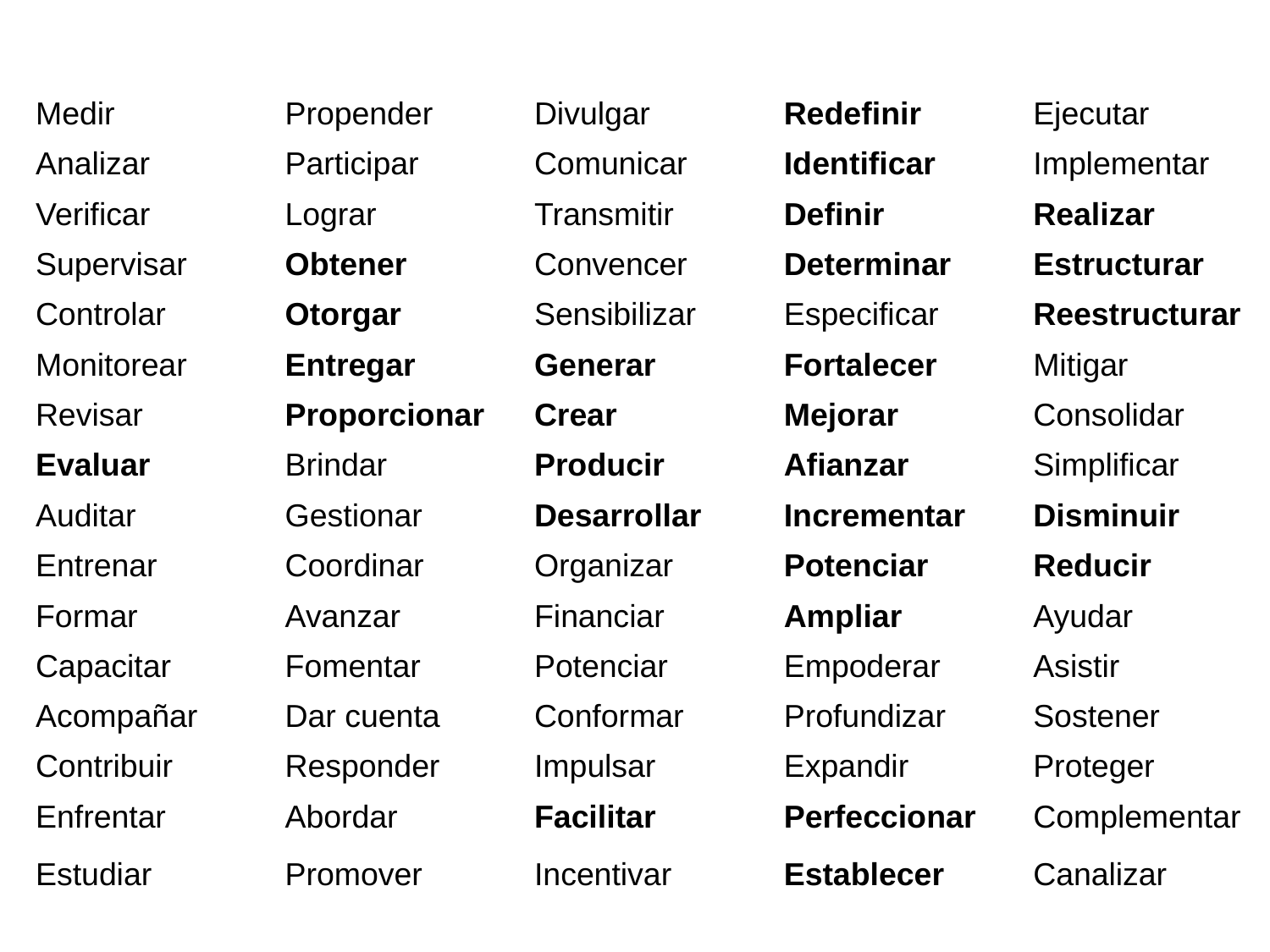

| Cuantificar | Apoyar | Asegurar | Diseñar | Construir |
| --- | --- | --- | --- | --- |
| Medir | Propender | Divulgar | Redefinir | Ejecutar |
| Analizar | Participar | Comunicar | Identificar | Implementar |
| Verificar | Lograr | Transmitir | Definir | Realizar |
| Supervisar | Obtener | Convencer | Determinar | Estructurar |
| Controlar | Otorgar | Sensibilizar | Especificar | Reestructurar |
| Monitorear | Entregar | Generar | Fortalecer | Mitigar |
| Revisar | Proporcionar | Crear | Mejorar | Consolidar |
| Evaluar | Brindar | Producir | Afianzar | Simplificar |
| Auditar | Gestionar | Desarrollar | Incrementar | Disminuir |
| Entrenar | Coordinar | Organizar | Potenciar | Reducir |
| Formar | Avanzar | Financiar | Ampliar | Ayudar |
| Capacitar | Fomentar | Potenciar | Empoderar | Asistir |
| Acompañar | Dar cuenta | Conformar | Profundizar | Sostener |
| Contribuir | Responder | Impulsar | Expandir | Proteger |
| Enfrentar | Abordar | Facilitar | Perfeccionar | Complementar |
| Estudiar | Promover | Incentivar | Establecer | Canalizar |